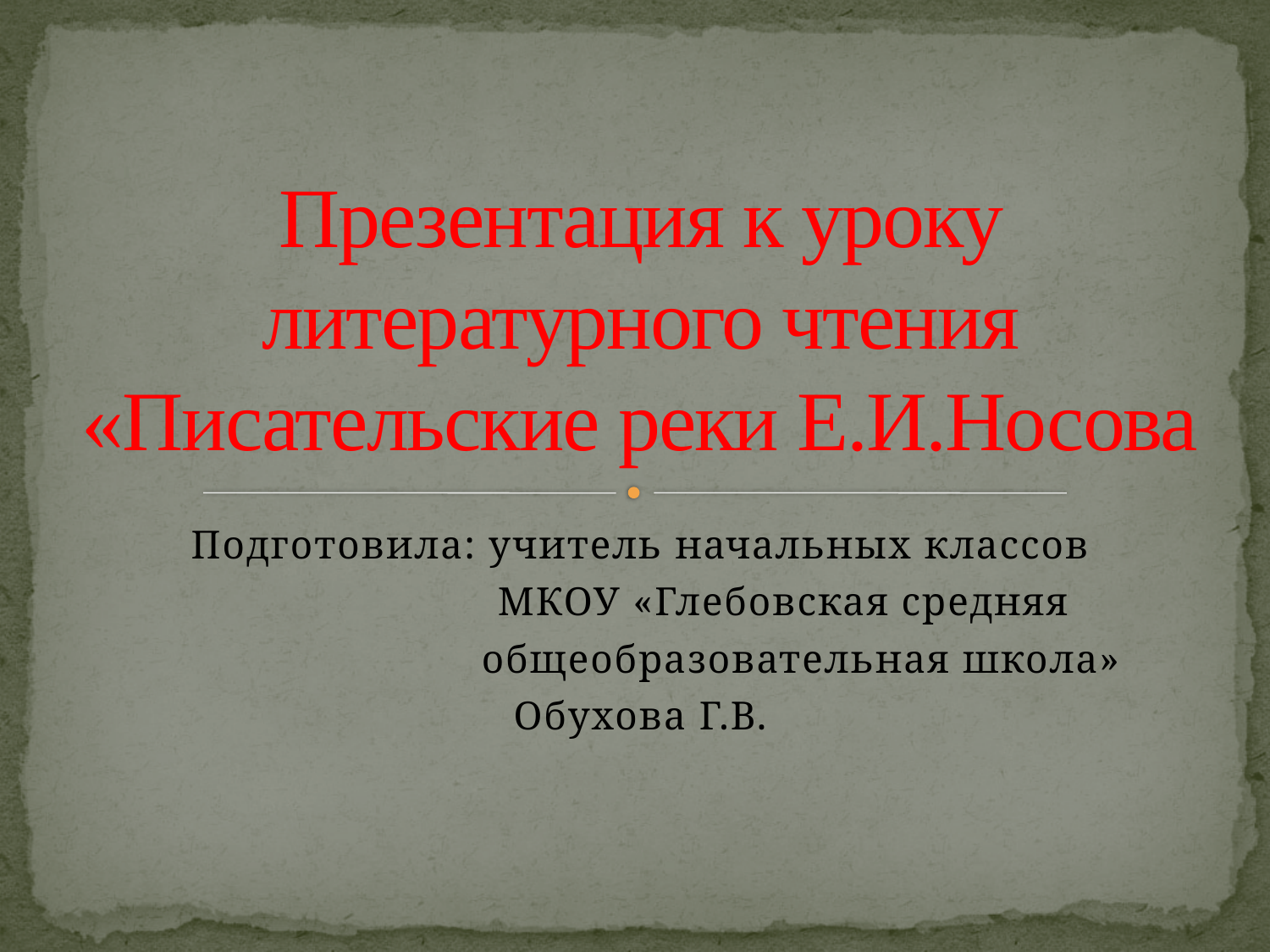

# Презентация к уроку литературного чтения «Писательские реки Е.И.Носова
Подготовила: учитель начальных классов
                        МКОУ «Глебовская средняя
                            общеобразовательная школа»
Обухова Г.В.